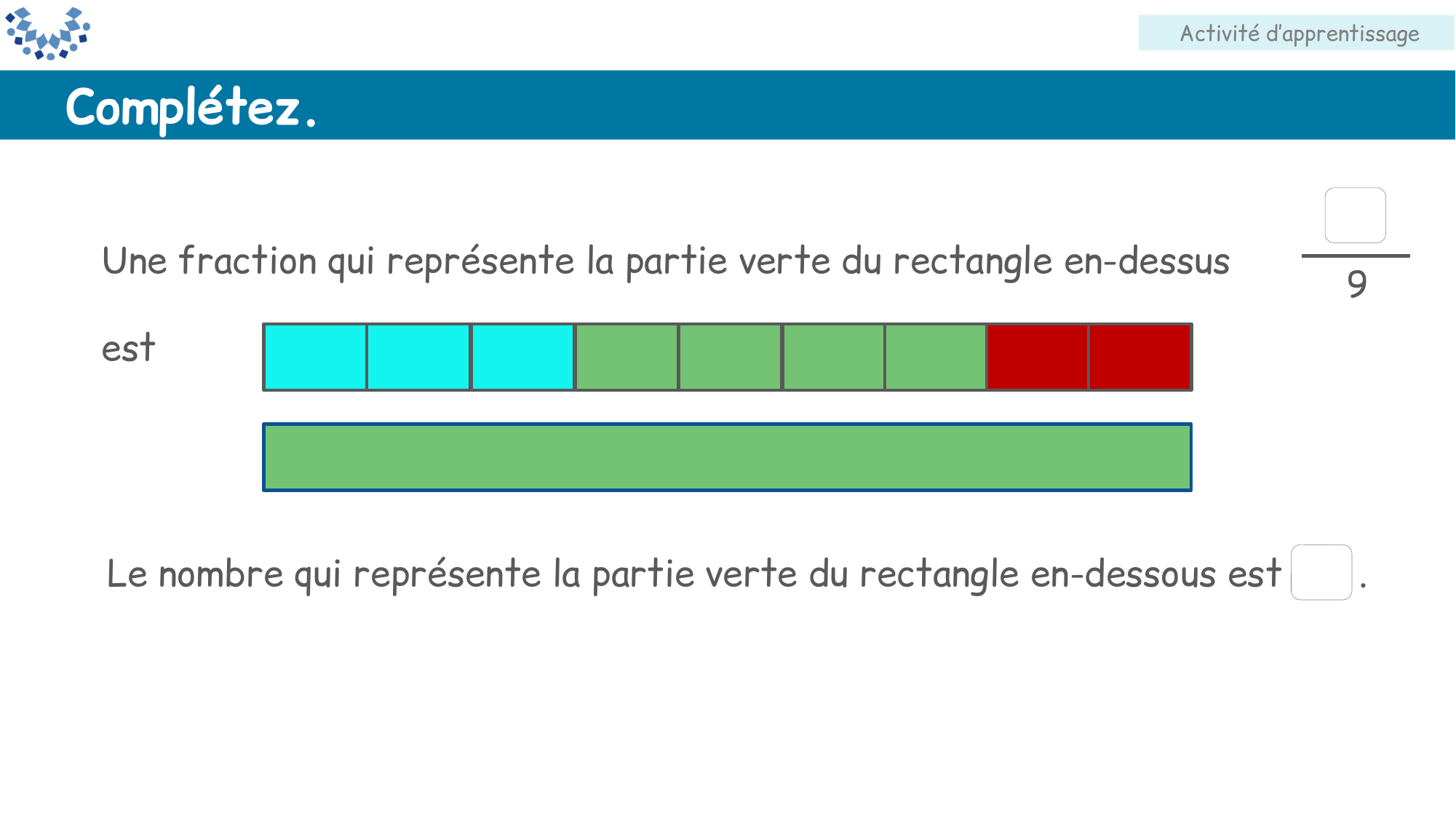

Activité d’apprentissage
Complétez.
Une fraction qui représente la partie verte du rectangle en-dessus est           .

9

Le nombre qui représente la partie verte du rectangle en-dessous est       .